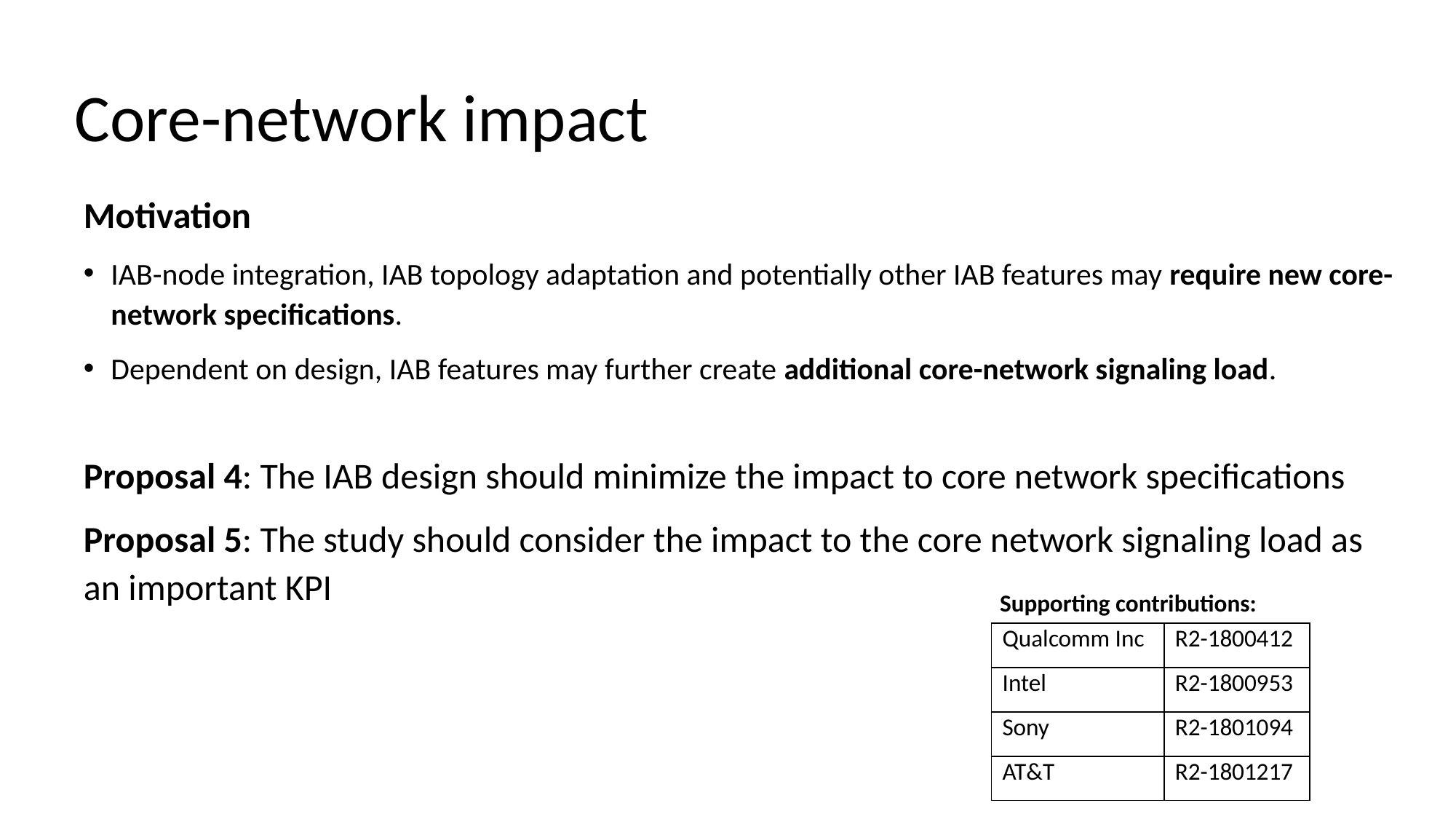

# Core-network impact
Motivation
IAB-node integration, IAB topology adaptation and potentially other IAB features may require new core-network specifications.
Dependent on design, IAB features may further create additional core-network signaling load.

Proposal 4: The IAB design should minimize the impact to core network specifications
Proposal 5: The study should consider the impact to the core network signaling load as an important KPI

Supporting contributions:
| Qualcomm Inc | R2-1800412 |
| --- | --- |
| Intel | R2-1800953 |
| Sony | R2-1801094 |
| AT&T | R2-1801217 |